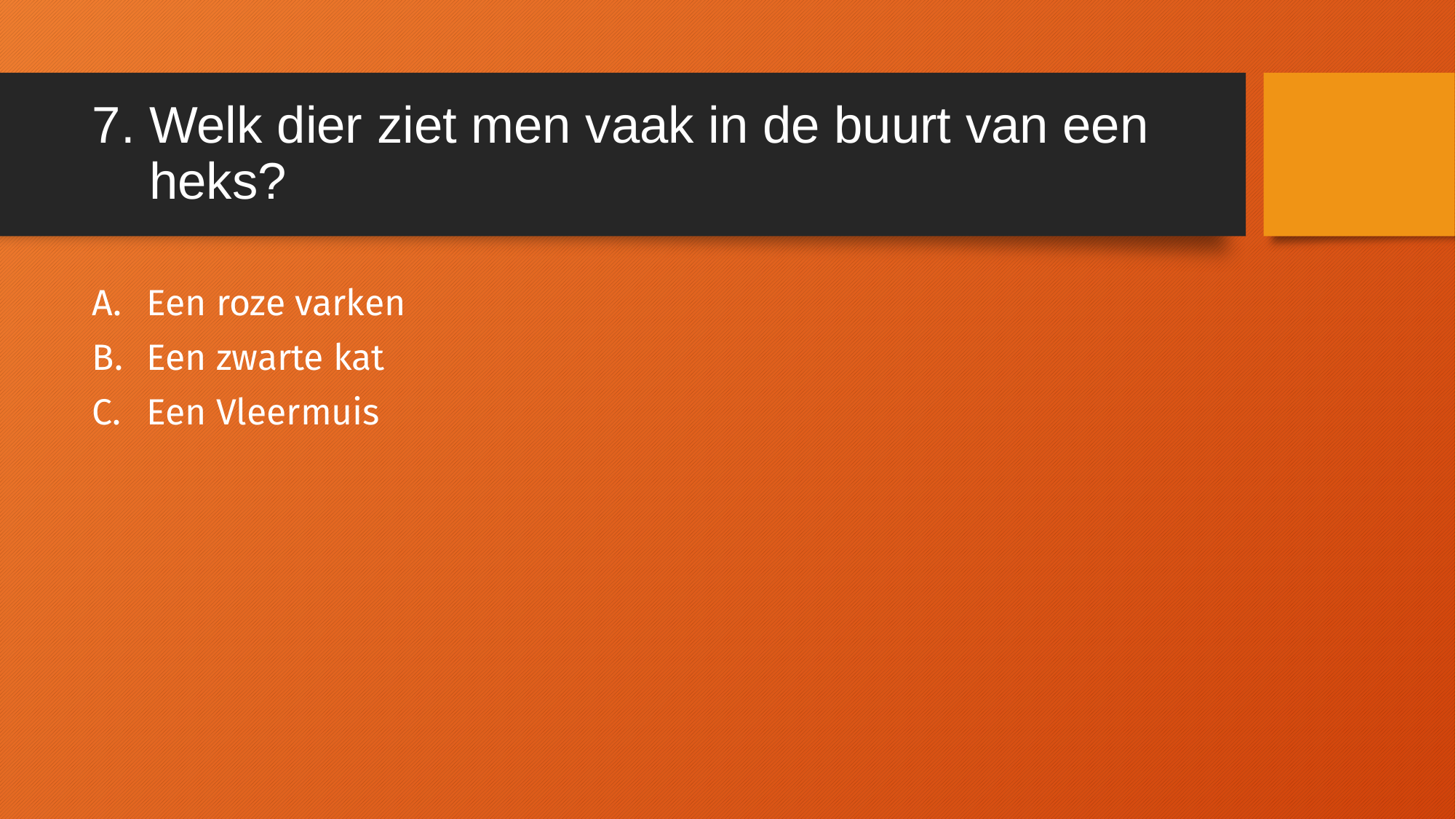

# 7. Welk dier ziet men vaak in de buurt van een heks?
Een roze varken
Een zwarte kat
Een Vleermuis